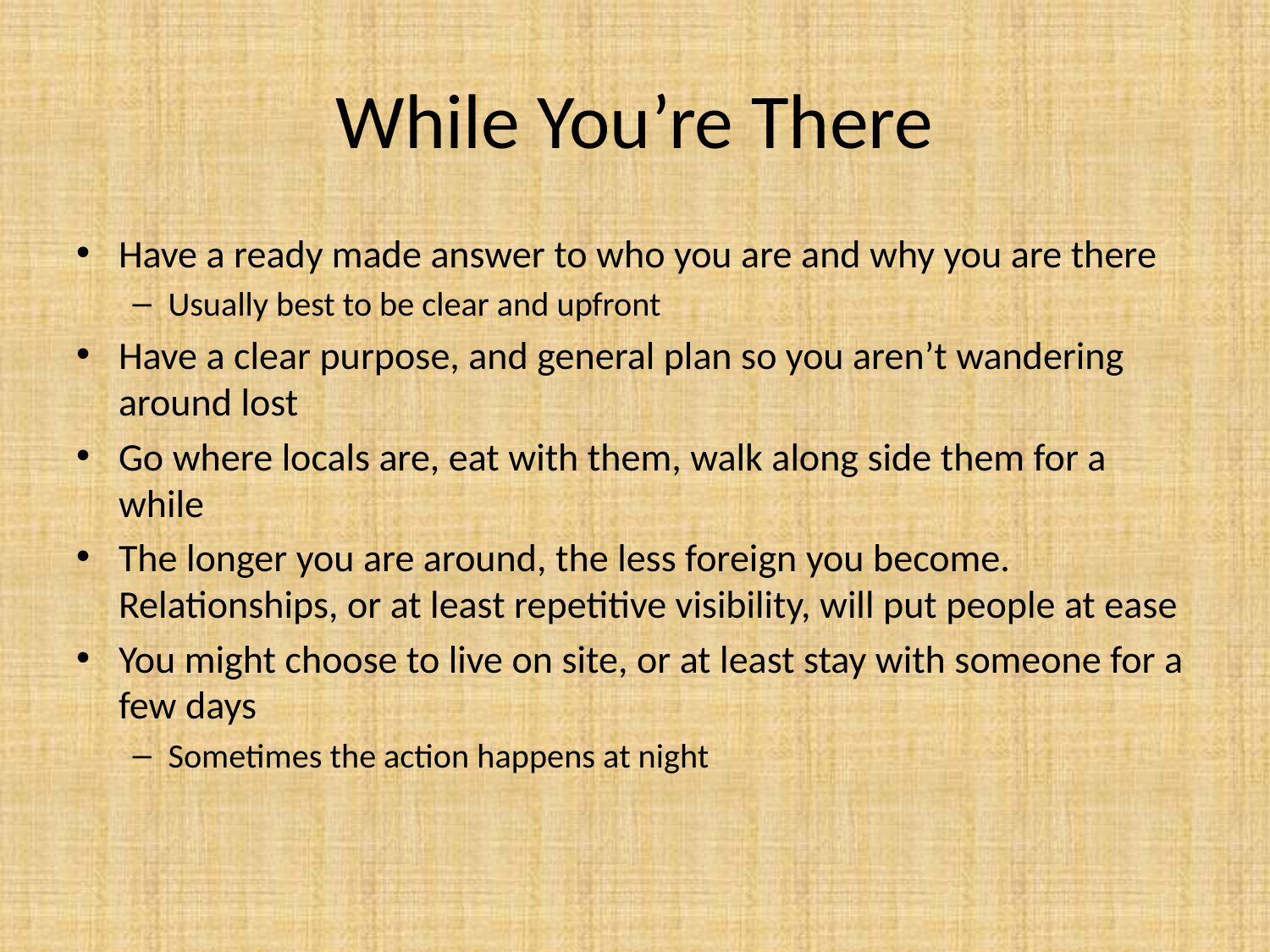

# While You’re There
Have a ready made answer to who you are and why you are there
Usually best to be clear and upfront
Have a clear purpose, and general plan so you aren’t wandering around lost
Go where locals are, eat with them, walk along side them for a while
The longer you are around, the less foreign you become.  Relationships, or at least repetitive visibility, will put people at ease
You might choose to live on site, or at least stay with someone for a few days
Sometimes the action happens at night